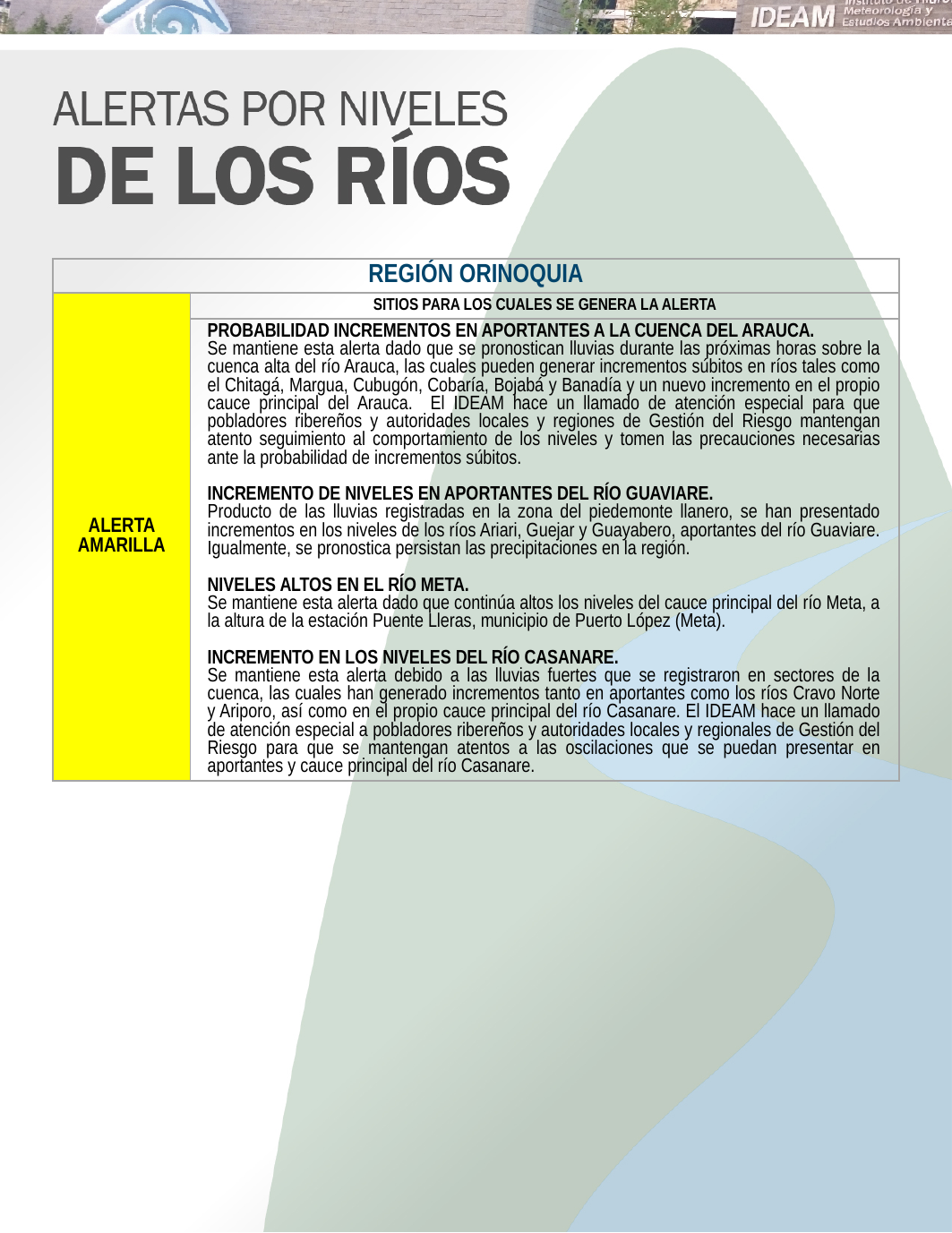

| REGIÓN ORINOQUIA |  |
| --- | --- |
| ALERTA AMARILLA | SITIOS PARA LOS CUALES SE GENERA LA ALERTA |
|  | PROBABILIDAD INCREMENTOS EN APORTANTES A LA CUENCA DEL ARAUCA. Se mantiene esta alerta dado que se pronostican lluvias durante las próximas horas sobre la cuenca alta del río Arauca, las cuales pueden generar incrementos súbitos en ríos tales como el Chitagá, Margua, Cubugón, Cobaría, Bojabá y Banadía y un nuevo incremento en el propio cauce principal del Arauca. El IDEAM hace un llamado de atención especial para que pobladores ribereños y autoridades locales y regiones de Gestión del Riesgo mantengan atento seguimiento al comportamiento de los niveles y tomen las precauciones necesarias ante la probabilidad de incrementos súbitos. INCREMENTO DE NIVELES EN APORTANTES DEL RÍO GUAVIARE. Producto de las lluvias registradas en la zona del piedemonte llanero, se han presentado incrementos en los niveles de los ríos Ariari, Guejar y Guayabero, aportantes del río Guaviare. Igualmente, se pronostica persistan las precipitaciones en la región. NIVELES ALTOS EN EL RÍO META. Se mantiene esta alerta dado que continúa altos los niveles del cauce principal del río Meta, a la altura de la estación Puente Lleras, municipio de Puerto López (Meta). INCREMENTO EN LOS NIVELES DEL RÍO CASANARE. Se mantiene esta alerta debido a las lluvias fuertes que se registraron en sectores de la cuenca, las cuales han generado incrementos tanto en aportantes como los ríos Cravo Norte y Ariporo, así como en el propio cauce principal del río Casanare. El IDEAM hace un llamado de atención especial a pobladores ribereños y autoridades locales y regionales de Gestión del Riesgo para que se mantengan atentos a las oscilaciones que se puedan presentar en aportantes y cauce principal del río Casanare. |